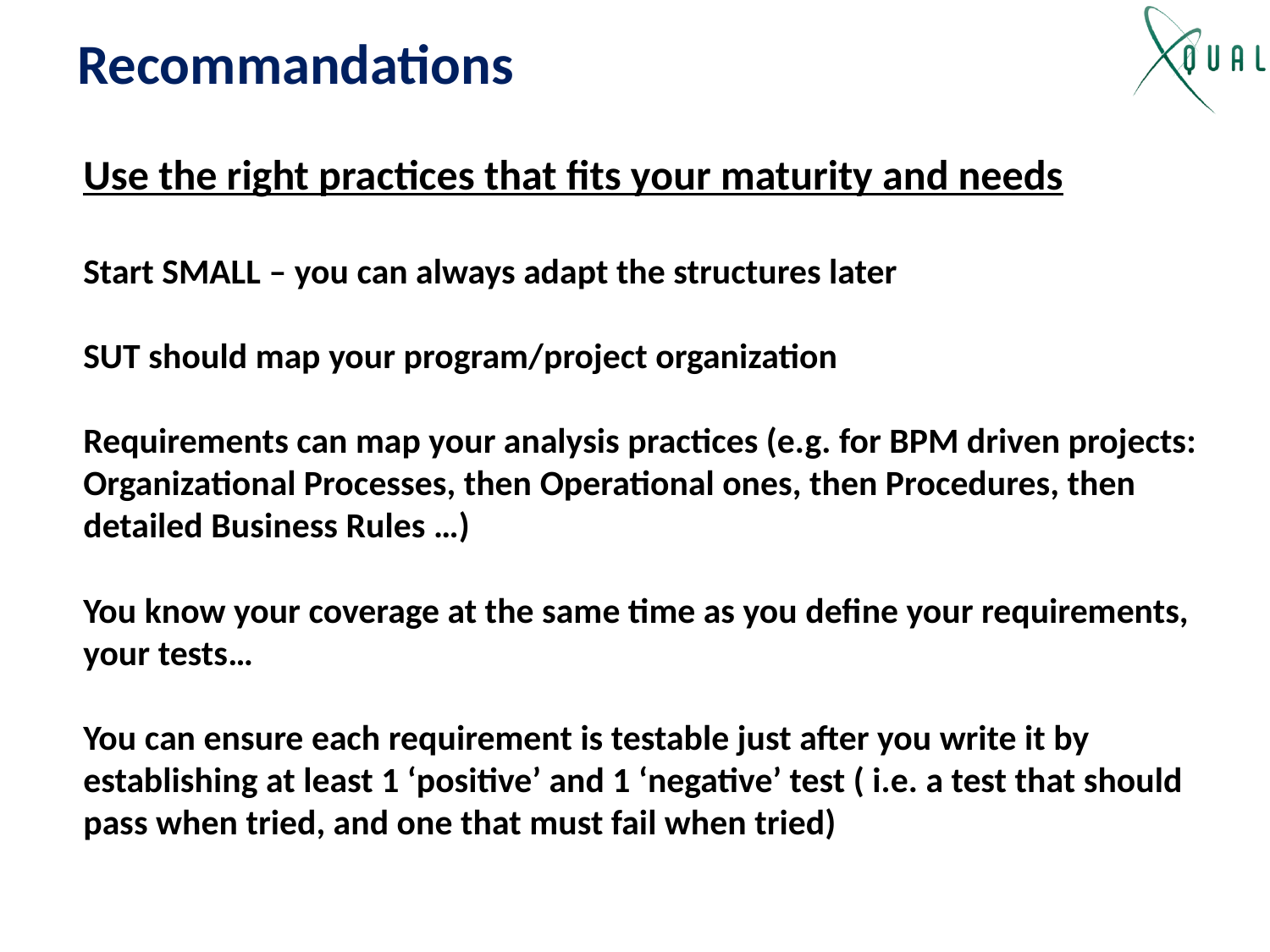

Recommandations
Use the right practices that fits your maturity and needs

Start SMALL – you can always adapt the structures later

SUT should map your program/project organization

Requirements can map your analysis practices (e.g. for BPM driven projects: Organizational Processes, then Operational ones, then Procedures, then detailed Business Rules …)

You know your coverage at the same time as you define your requirements, your tests…

You can ensure each requirement is testable just after you write it by establishing at least 1 ‘positive’ and 1 ‘negative’ test ( i.e. a test that should pass when tried, and one that must fail when tried)